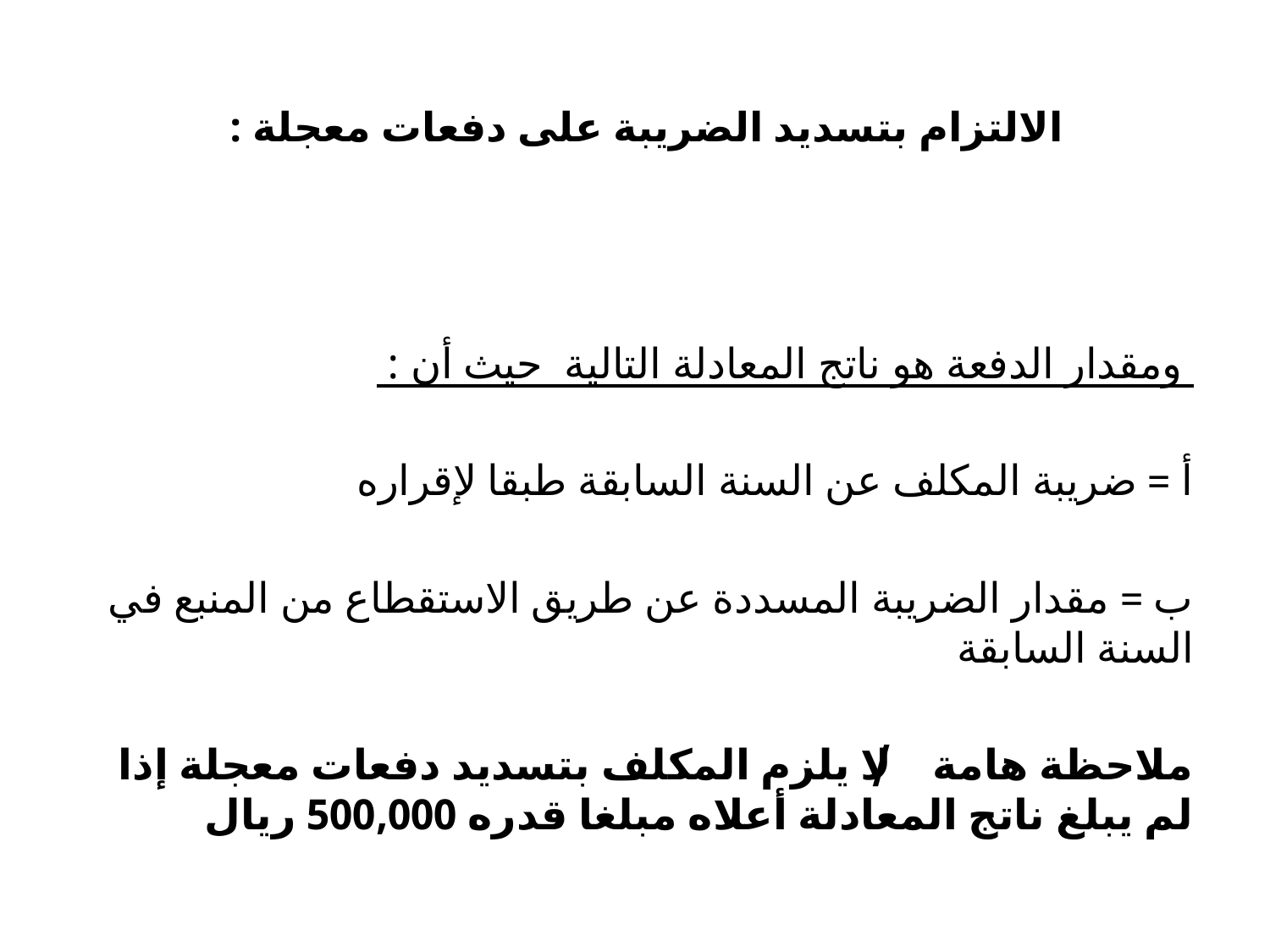

# الالتزام بتسديد الضريبة على دفعات معجلة :

 ومقدار الدفعة هو ناتج المعادلة التالية  حيث أن :

أ = ضريبة المكلف عن السنة السابقة طبقا لإقراره

ب = مقدار الضريبة المسددة عن طريق الاستقطاع من المنبع في السنة السابقة

ملاحظة هامة / لا يلزم المكلف بتسديد دفعات معجلة إذا لم يبلغ ناتج المعادلة أعلاه مبلغا قدره 500,000 ريال